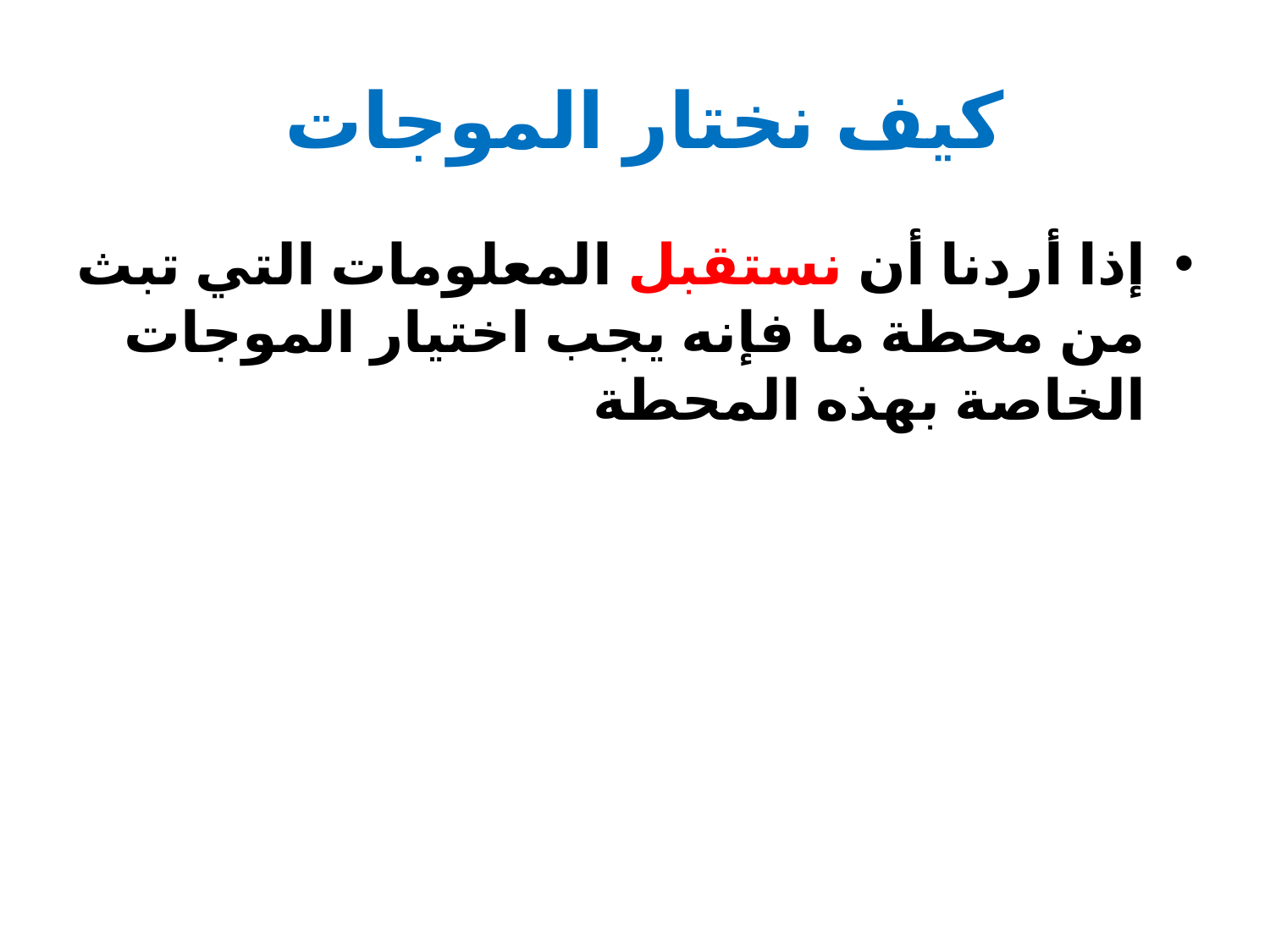

# كيف نختار الموجات
إذا أردنا أن نستقبل المعلومات التي تبث من محطة ما فإنه يجب اختيار الموجات الخاصة بهذه المحطة